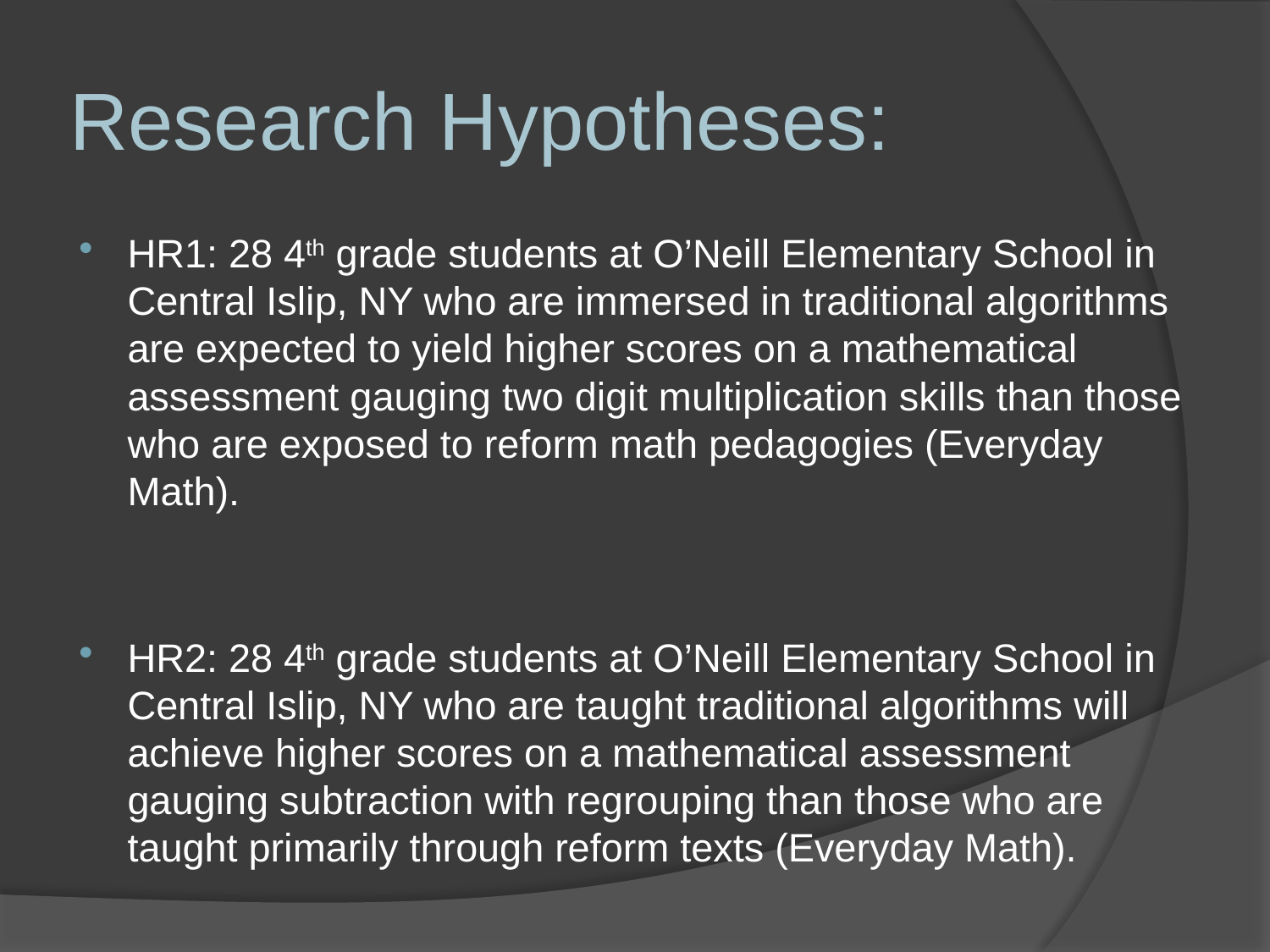

# Research Hypotheses:
HR1: 28 4th grade students at O’Neill Elementary School in Central Islip, NY who are immersed in traditional algorithms are expected to yield higher scores on a mathematical assessment gauging two digit multiplication skills than those who are exposed to reform math pedagogies (Everyday Math).

HR2: 28 4th grade students at O’Neill Elementary School in Central Islip, NY who are taught traditional algorithms will achieve higher scores on a mathematical assessment gauging subtraction with regrouping than those who are taught primarily through reform texts (Everyday Math).